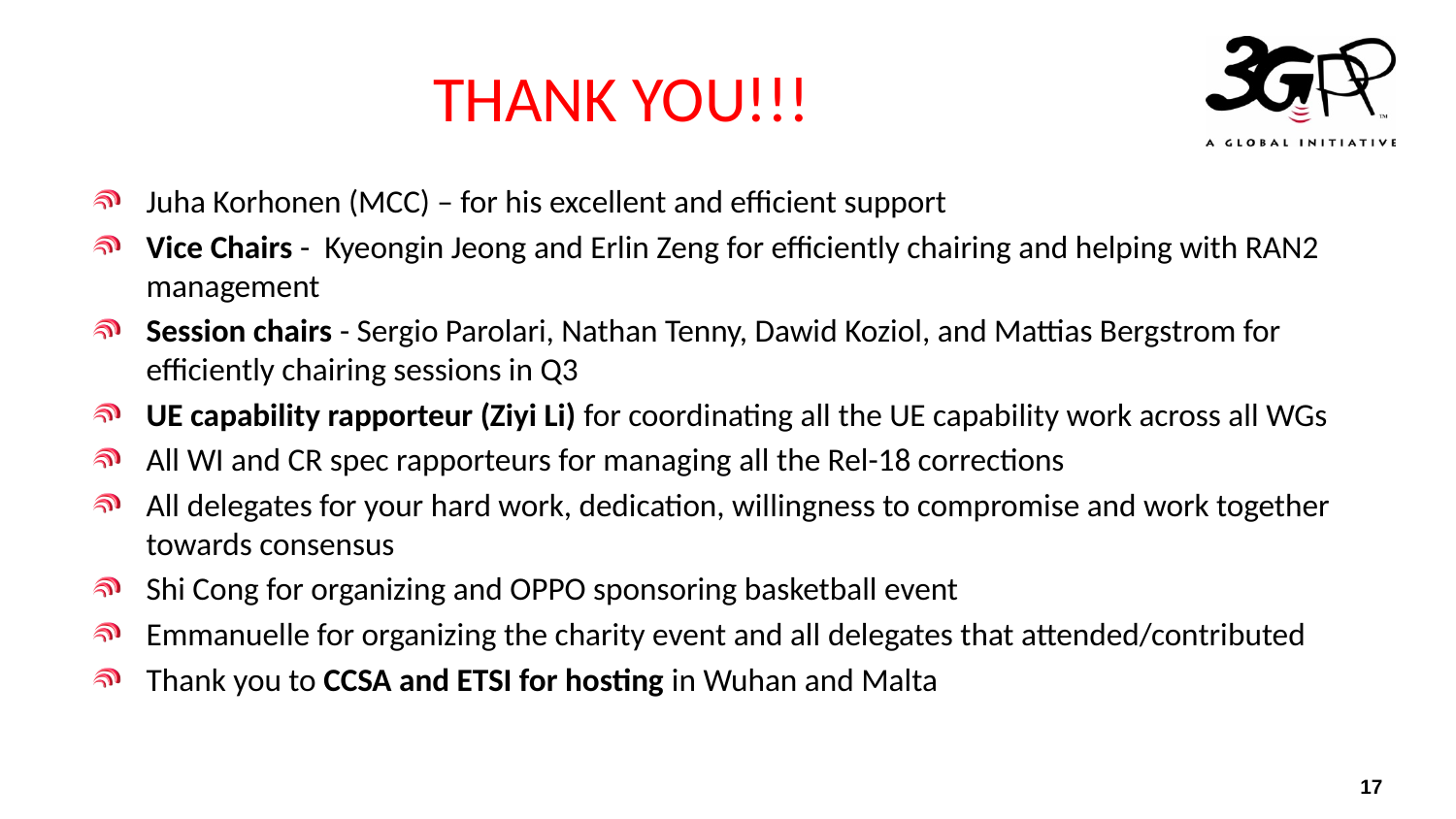

# THANK YOU!!!
Juha Korhonen (MCC) – for his excellent and efficient support
Vice Chairs -  Kyeongin Jeong and Erlin Zeng for efficiently chairing and helping with RAN2 management
Session chairs - Sergio Parolari, Nathan Tenny, Dawid Koziol, and Mattias Bergstrom for efficiently chairing sessions in Q3
UE capability rapporteur (Ziyi Li) for coordinating all the UE capability work across all WGs
All WI and CR spec rapporteurs for managing all the Rel-18 corrections
All delegates for your hard work, dedication, willingness to compromise and work together towards consensus
Shi Cong for organizing and OPPO sponsoring basketball event
Emmanuelle for organizing the charity event and all delegates that attended/contributed
Thank you to CCSA and ETSI for hosting in Wuhan and Malta